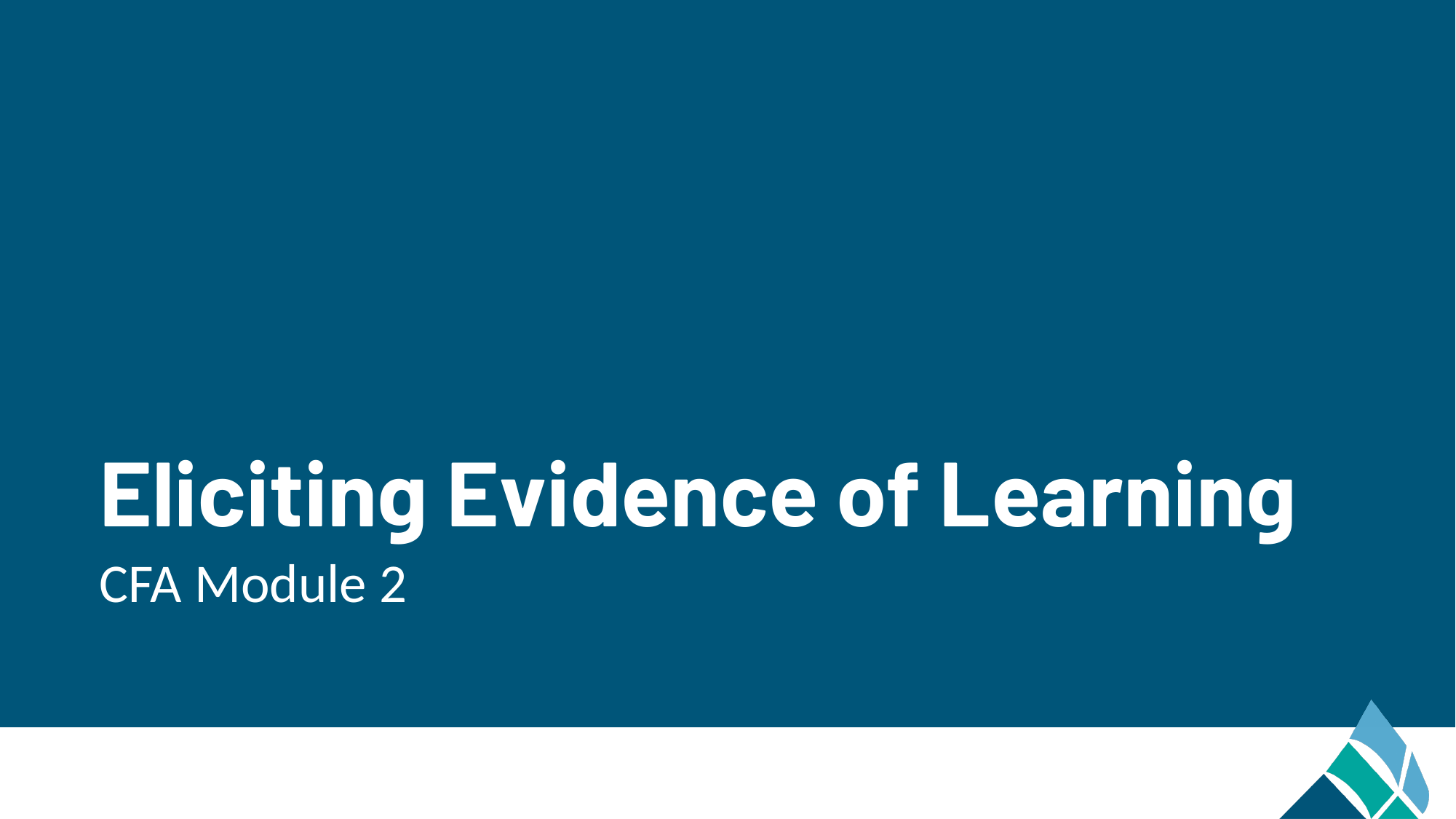

# Eliciting Evidence of Learning
CFA Module 2